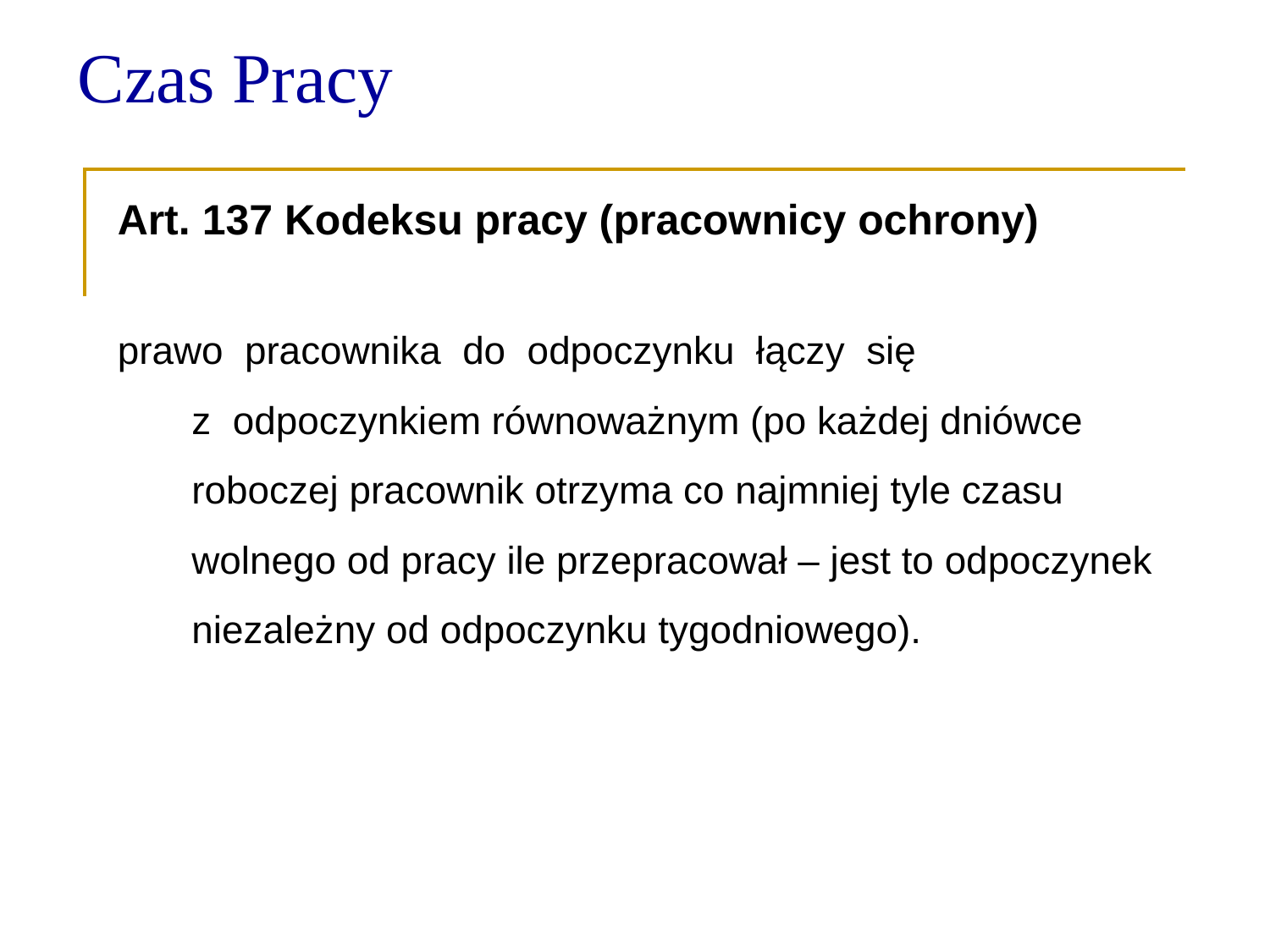

Czas Pracy
Art. 137 Kodeksu pracy (pracownicy ochrony)
prawo  pracownika  do  odpoczynku  łączy  się
z  odpoczynkiem równoważnym (po każdej dniówce roboczej pracownik otrzyma co najmniej tyle czasu wolnego od pracy ile przepracował – jest to odpoczynek niezależny od odpoczynku tygodniowego).